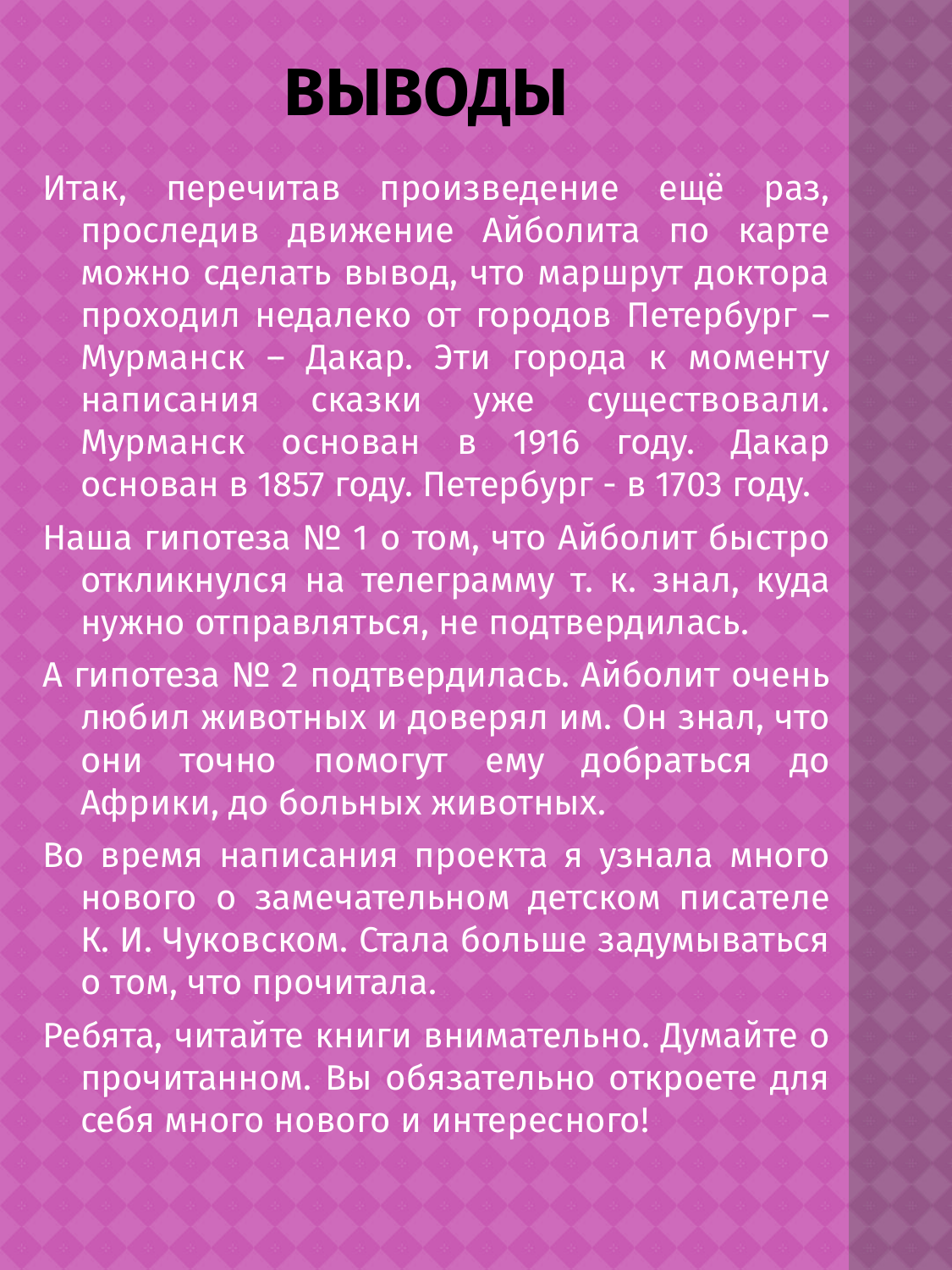

# Выводы
Итак, перечитав произведение ещё раз, проследив движение Айболита по карте можно сделать вывод, что маршрут доктора проходил недалеко от городов Петербург – Мурманск – Дакар. Эти города к моменту написания сказки уже существовали. Мурманск основан в 1916 году. Дакар основан в 1857 году. Петербург - в 1703 году.
Наша гипотеза № 1 о том, что Айболит быстро откликнулся на телеграмму т. к. знал, куда нужно отправляться, не подтвердилась.
А гипотеза № 2 подтвердилась. Айболит очень любил животных и доверял им. Он знал, что они точно помогут ему добраться до Африки, до больных животных.
Во время написания проекта я узнала много нового о замечательном детском писателе К. И. Чуковском. Стала больше задумываться о том, что прочитала.
Ребята, читайте книги внимательно. Думайте о прочитанном. Вы обязательно откроете для себя много нового и интересного!